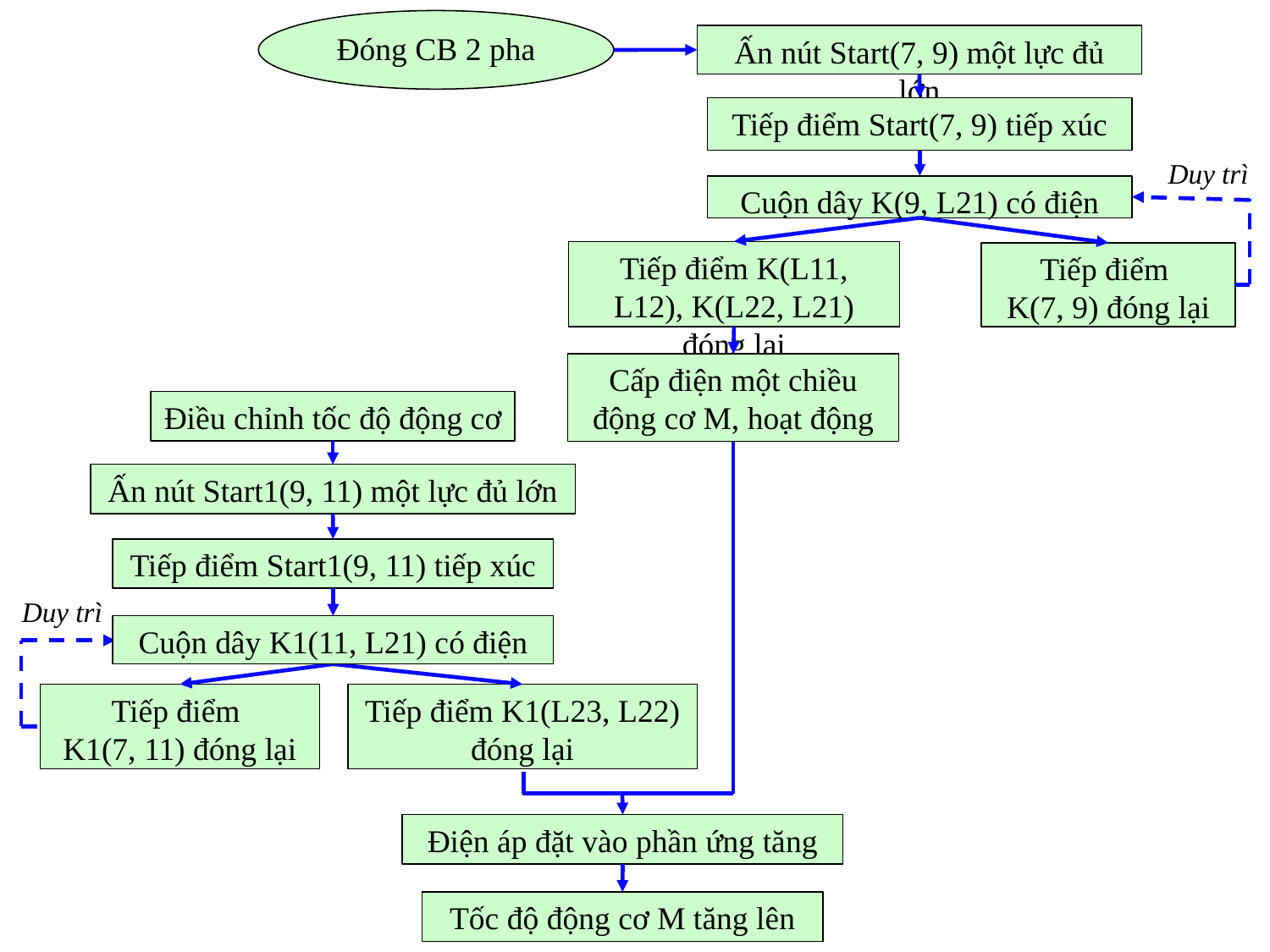

Đóng CB 2 pha
Ấn nút Start(7, 9) một lực đủ lớn
Tiếp điểm Start(7, 9) tiếp xúc
Duy trì
Cuộn dây K(9, L21) có điện
Tiếp điểm K(L11, L12), K(L22, L21) đóng lại
Tiếp điểm
K(7, 9) đóng lại
Cấp điện một chiều động cơ M, hoạt động
Điều chỉnh tốc độ động cơ
Ấn nút Start1(9, 11) một lực đủ lớn
Tiếp điểm Start1(9, 11) tiếp xúc
Duy trì
Cuộn dây K1(11, L21) có điện
Tiếp điểm
K1(7, 11) đóng lại
Tiếp điểm K1(L23, L22) đóng lại
Điện áp đặt vào phần ứng tăng
Tốc độ động cơ M tăng lên